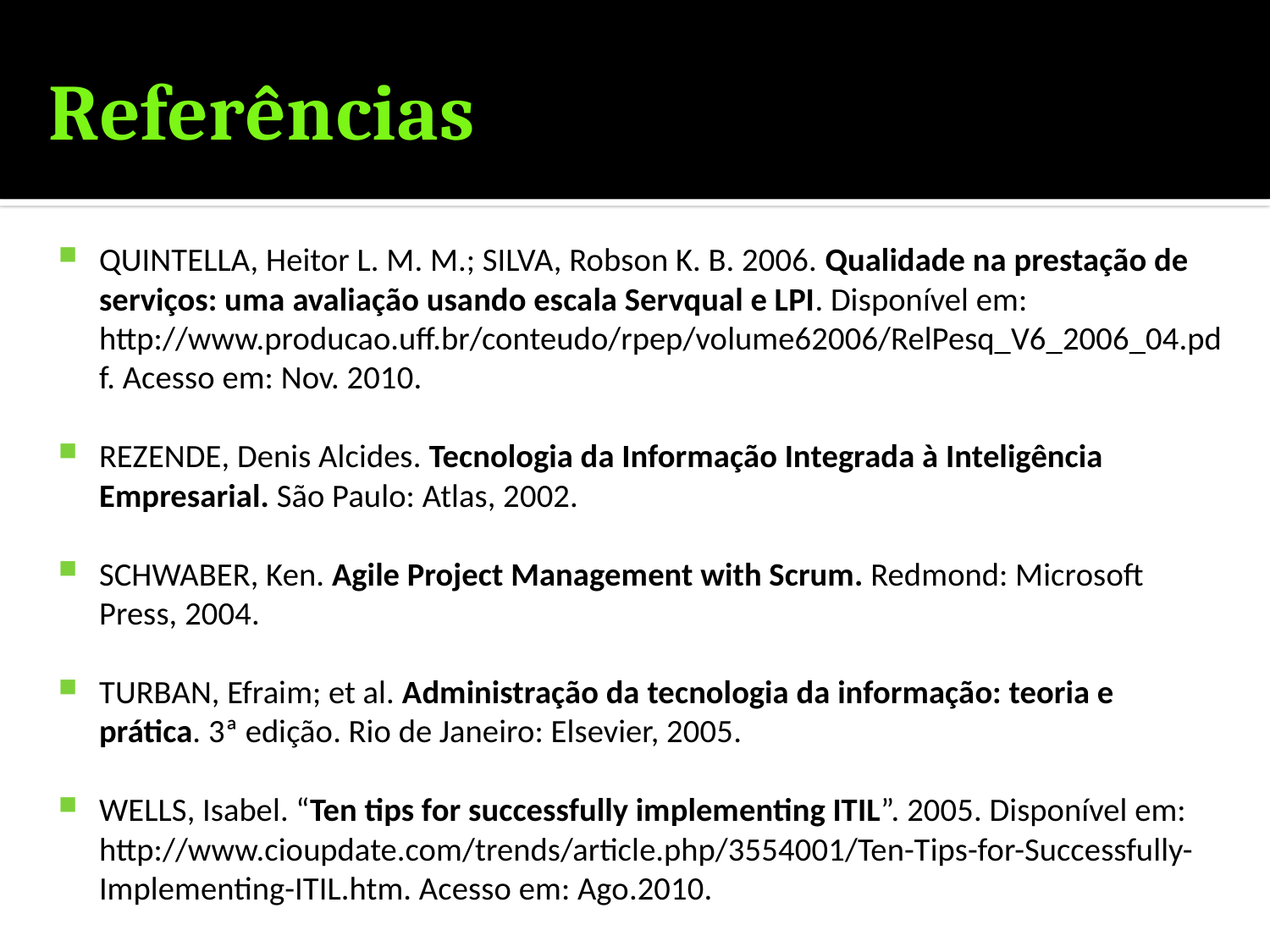

# Referências
QUINTELLA, Heitor L. M. M.; SILVA, Robson K. B. 2006. Qualidade na prestação de serviços: uma avaliação usando escala Servqual e LPI. Disponível em: http://www.producao.uff.br/conteudo/rpep/volume62006/RelPesq_V6_2006_04.pdf. Acesso em: Nov. 2010.

REZENDE, Denis Alcides. Tecnologia da Informação Integrada à Inteligência Empresarial. São Paulo: Atlas, 2002.

SCHWABER, Ken. Agile Project Management with Scrum. Redmond: Microsoft Press, 2004.

TURBAN, Efraim; et al. Administração da tecnologia da informação: teoria e prática. 3ª edição. Rio de Janeiro: Elsevier, 2005.

WELLS, Isabel. “Ten tips for successfully implementing ITIL”. 2005. Disponível em: http://www.cioupdate.com/trends/article.php/3554001/Ten-Tips-for-Successfully-Implementing-ITIL.htm. Acesso em: Ago.2010.